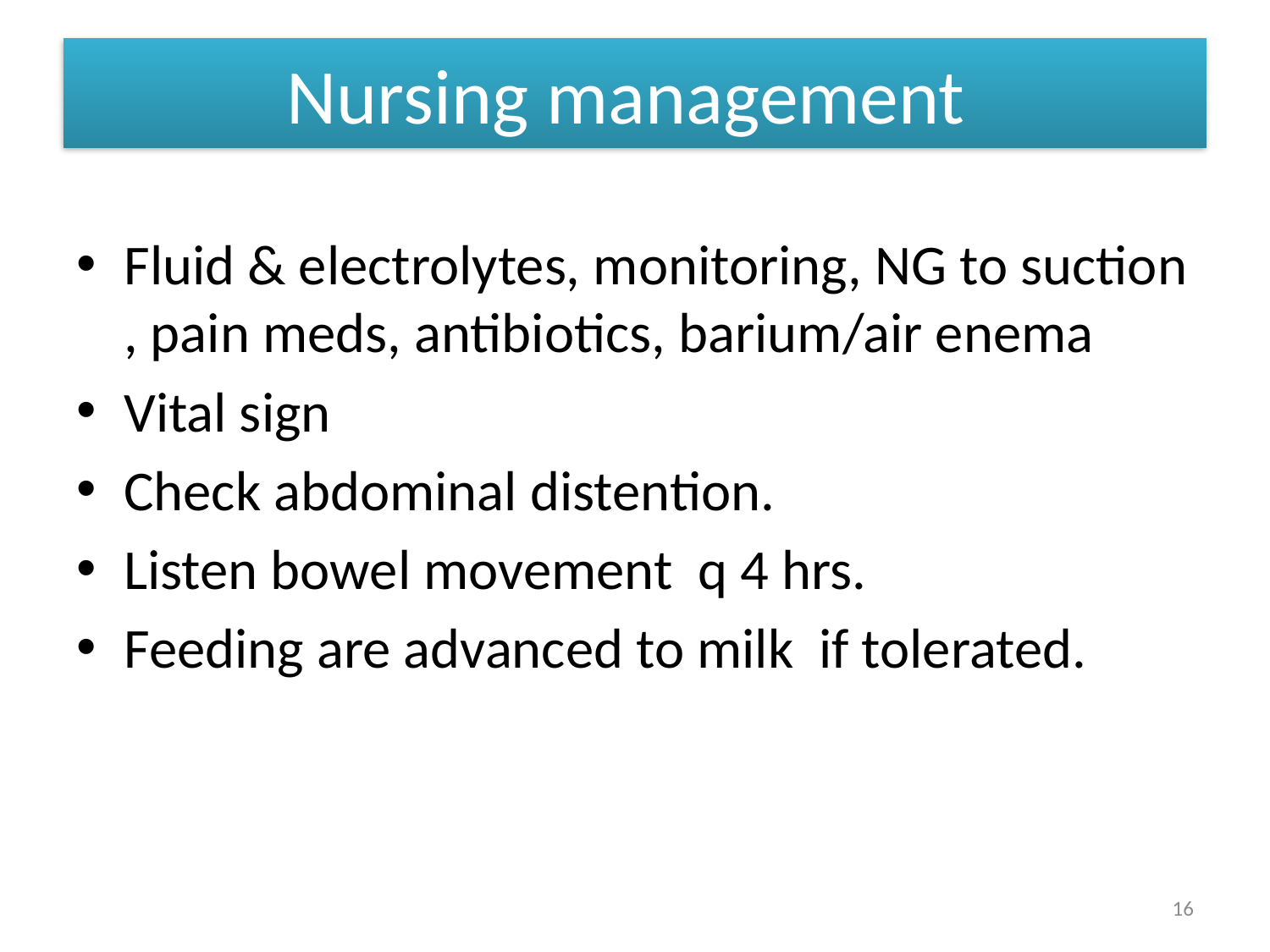

# Nursing management
Fluid & electrolytes, monitoring, NG to suction , pain meds, antibiotics, barium/air enema
Vital sign
Check abdominal distention.
Listen bowel movement  q 4 hrs.
Feeding are advanced to milk  if tolerated.
16